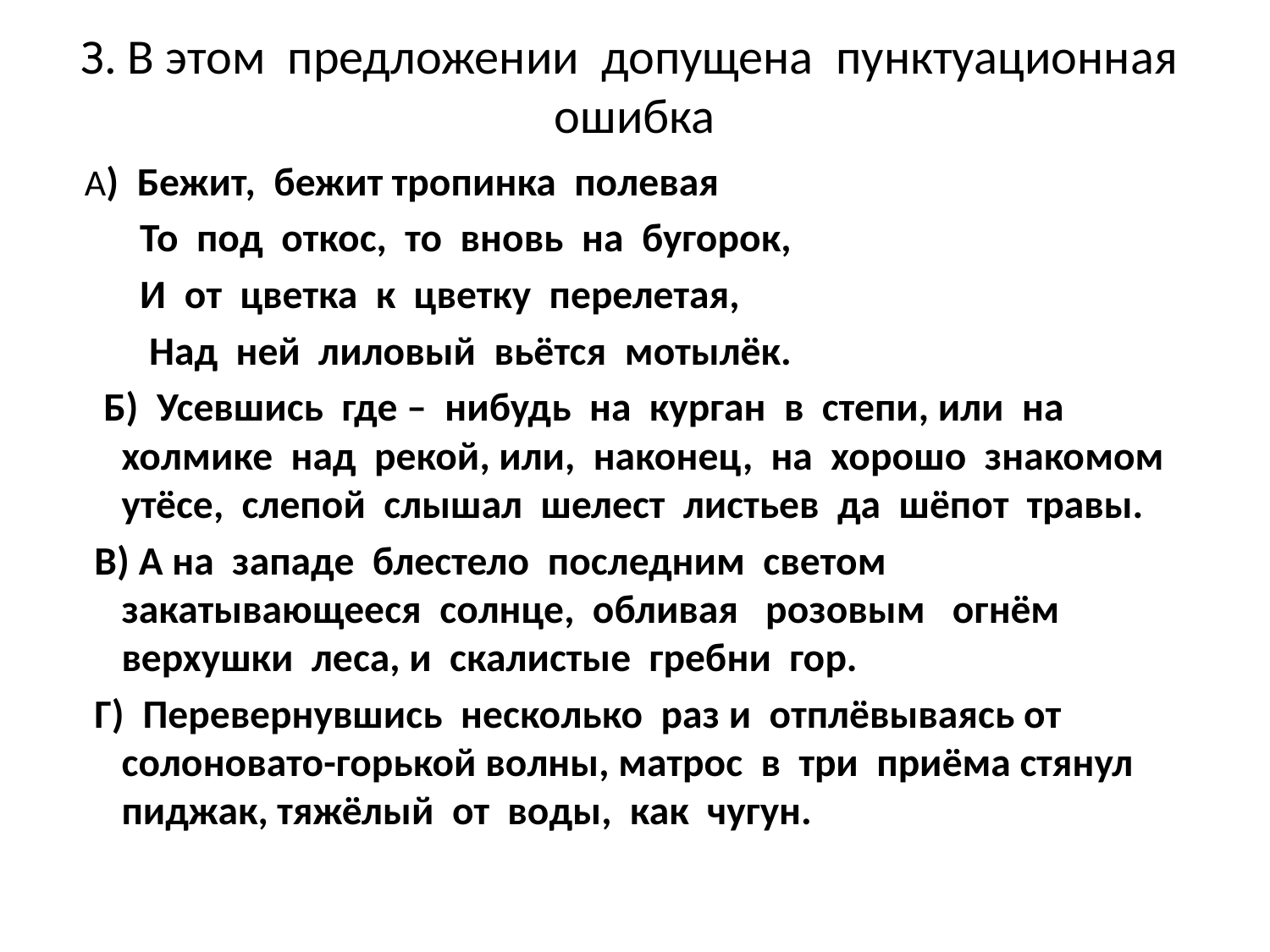

# З. В этом  предложении  допущена  пунктуационная  ошибка
 А)  Бежит,  бежит тропинка  полевая
       То  под  откос,  то  вновь  на  бугорок,
       И  от  цветка  к  цветку  перелетая,
        Над  ней  лиловый  вьётся  мотылёк.
   Б)  Усевшись  где –  нибудь  на  курган  в  степи, или  на  холмике  над  рекой, или,  наконец,  на  хорошо  знакомом  утёсе,  слепой  слышал  шелест  листьев  да  шёпот  травы.
  В) А на  западе  блестело  последним  светом  закатывающееся  солнце,  обливая   розовым   огнём верхушки  леса, и  скалистые  гребни  гор.
  Г)  Перевернувшись  несколько  раз и  отплёвываясь от  солоновато-горькой волны, матрос  в  три  приёма стянул  пиджак, тяжёлый  от  воды,  как  чугун.